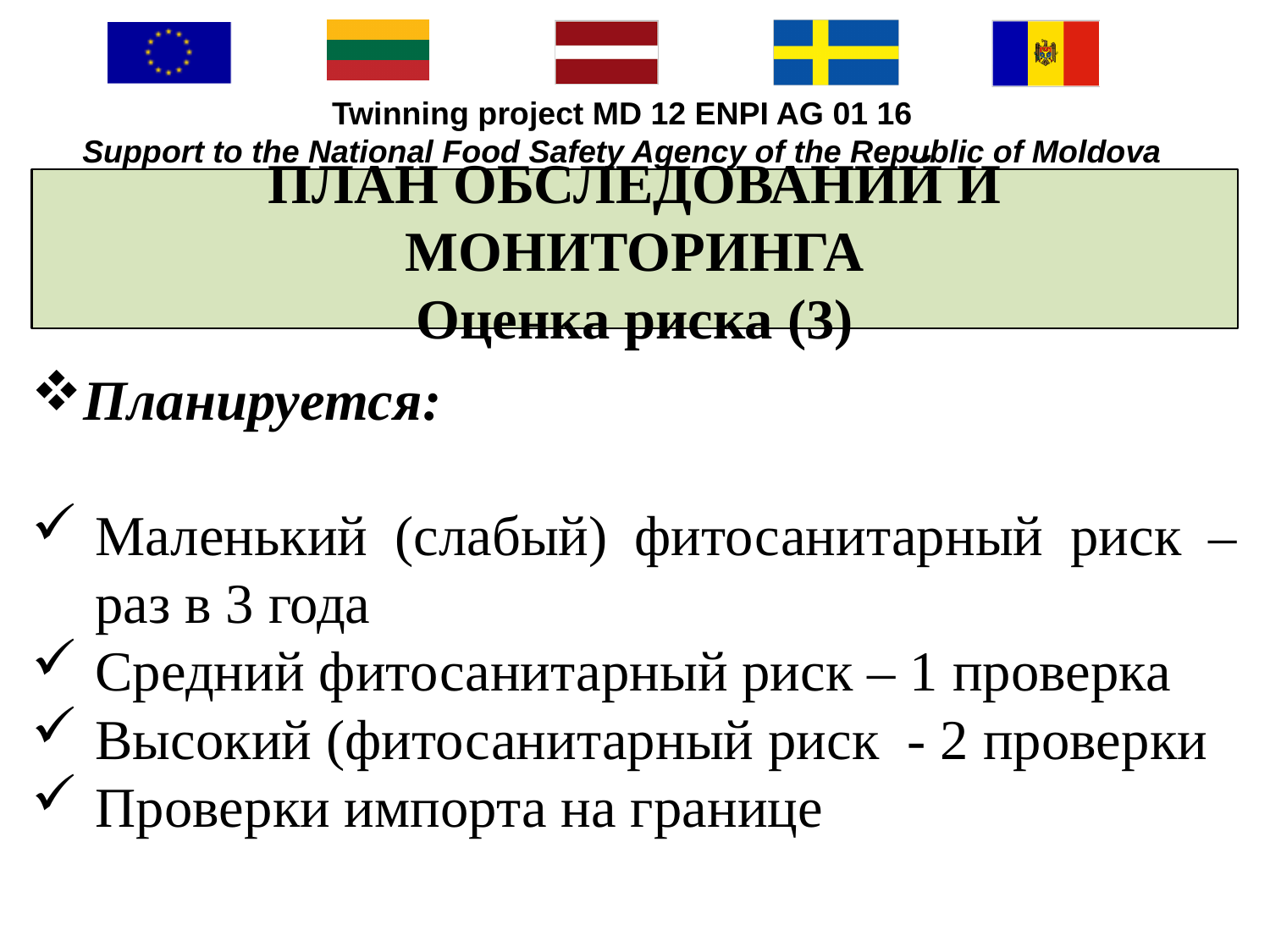

# ПЛАН ОБСЛЕДОВАНИЙ И МОНИТОРИНГА Оценка риска (3)
Планируется:

Маленький (слабый) фитосанитарный риск – раз в 3 года
Средний фитосанитарный риск – 1 проверка
Высокий (фитосанитарный риск  - 2 проверки
Проверки импорта на границе